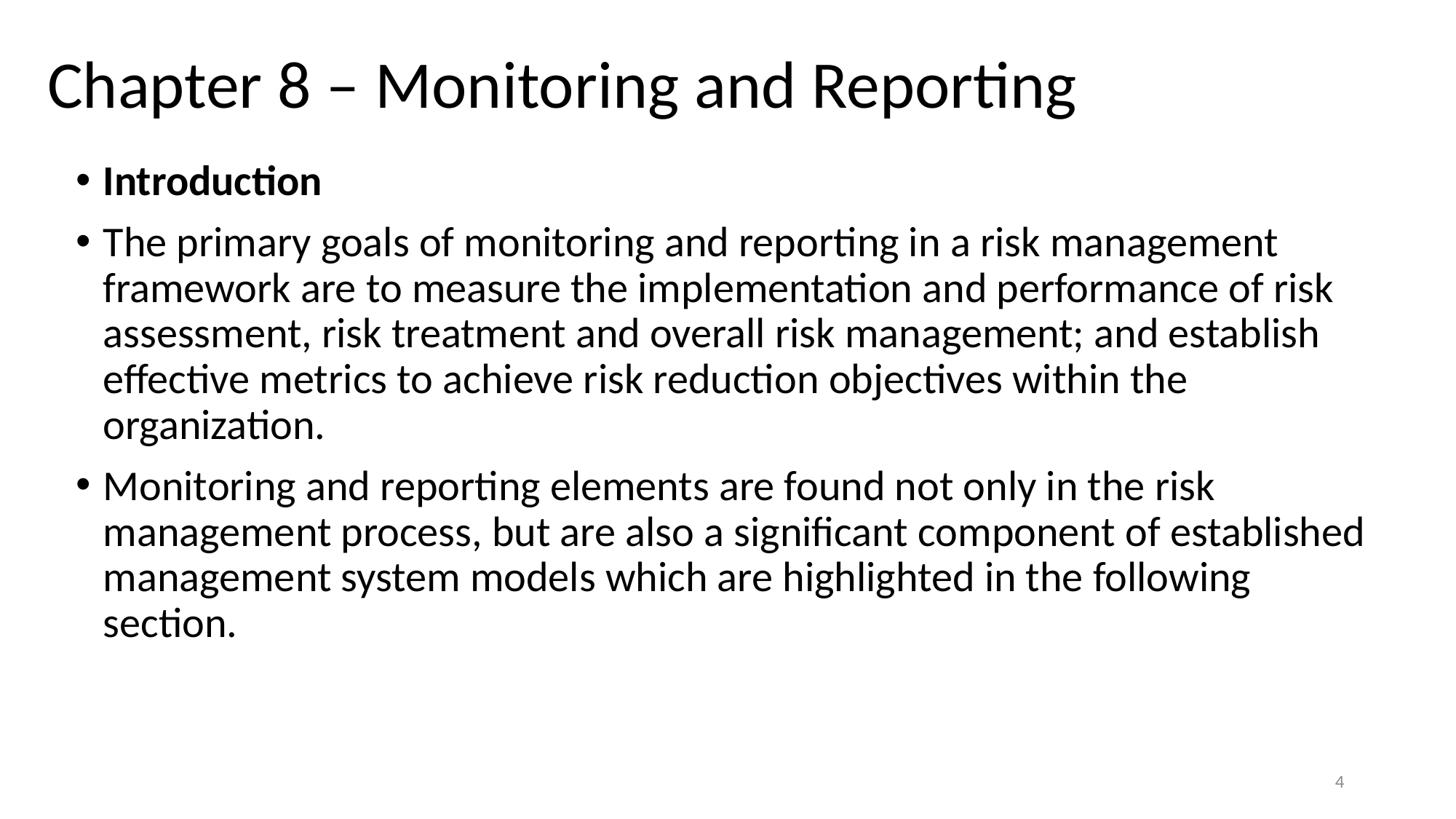

# Chapter 8 – Monitoring and Reporting
Introduction
The primary goals of monitoring and reporting in a risk management framework are to measure the implementation and performance of risk assessment, risk treatment and overall risk management; and establish effective metrics to achieve risk reduction objectives within the organization.
Monitoring and reporting elements are found not only in the risk management process, but are also a significant component of established management system models which are highlighted in the following section.
4